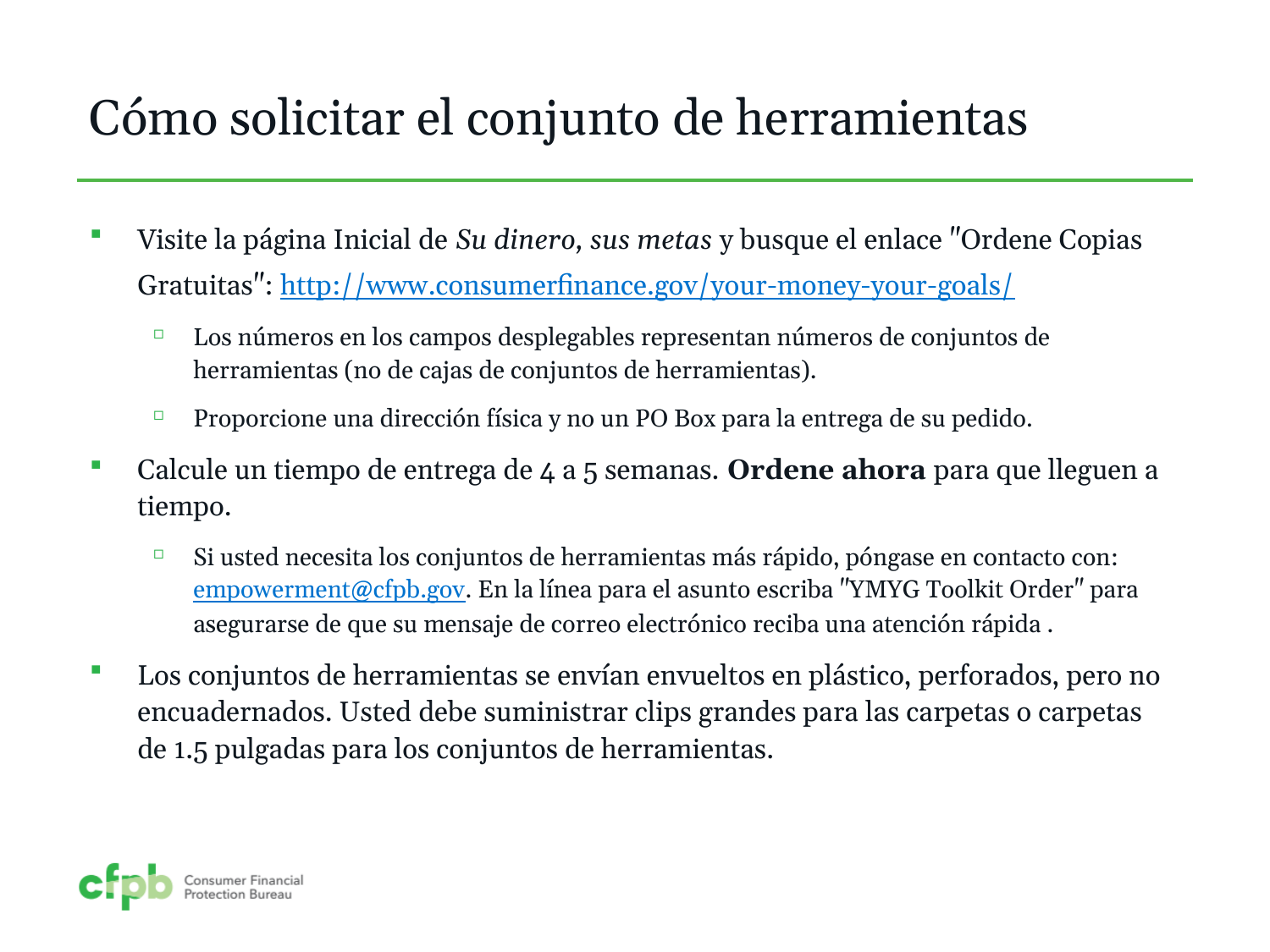

# Cómo solicitar el conjunto de herramientas
Visite la página Inicial de Su dinero, sus metas y busque el enlace "Ordene Copias Gratuitas": http://www.consumerfinance.gov/your-money-your-goals/
Los números en los campos desplegables representan números de conjuntos de herramientas (no de cajas de conjuntos de herramientas).
Proporcione una dirección física y no un PO Box para la entrega de su pedido.
Calcule un tiempo de entrega de 4 a 5 semanas. Ordene ahora para que lleguen a tiempo.
Si usted necesita los conjuntos de herramientas más rápido, póngase en contacto con: empowerment@cfpb.gov. En la línea para el asunto escriba "YMYG Toolkit Order" para asegurarse de que su mensaje de correo electrónico reciba una atención rápida .
Los conjuntos de herramientas se envían envueltos en plástico, perforados, pero no encuadernados. Usted debe suministrar clips grandes para las carpetas o carpetas de 1.5 pulgadas para los conjuntos de herramientas.